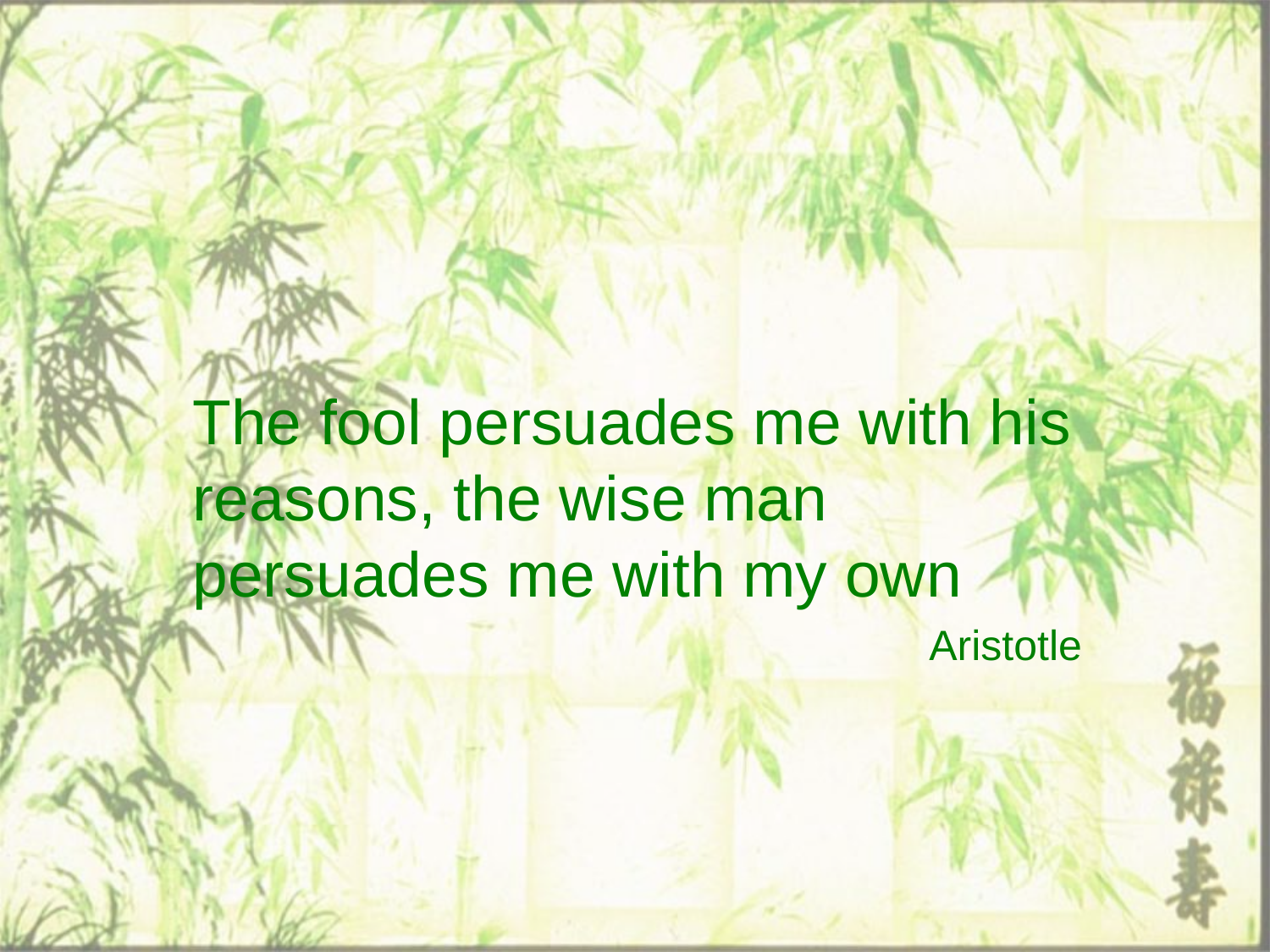

#

The fool persuades me with his reasons, the wise man persuades me with my own
Aristotle